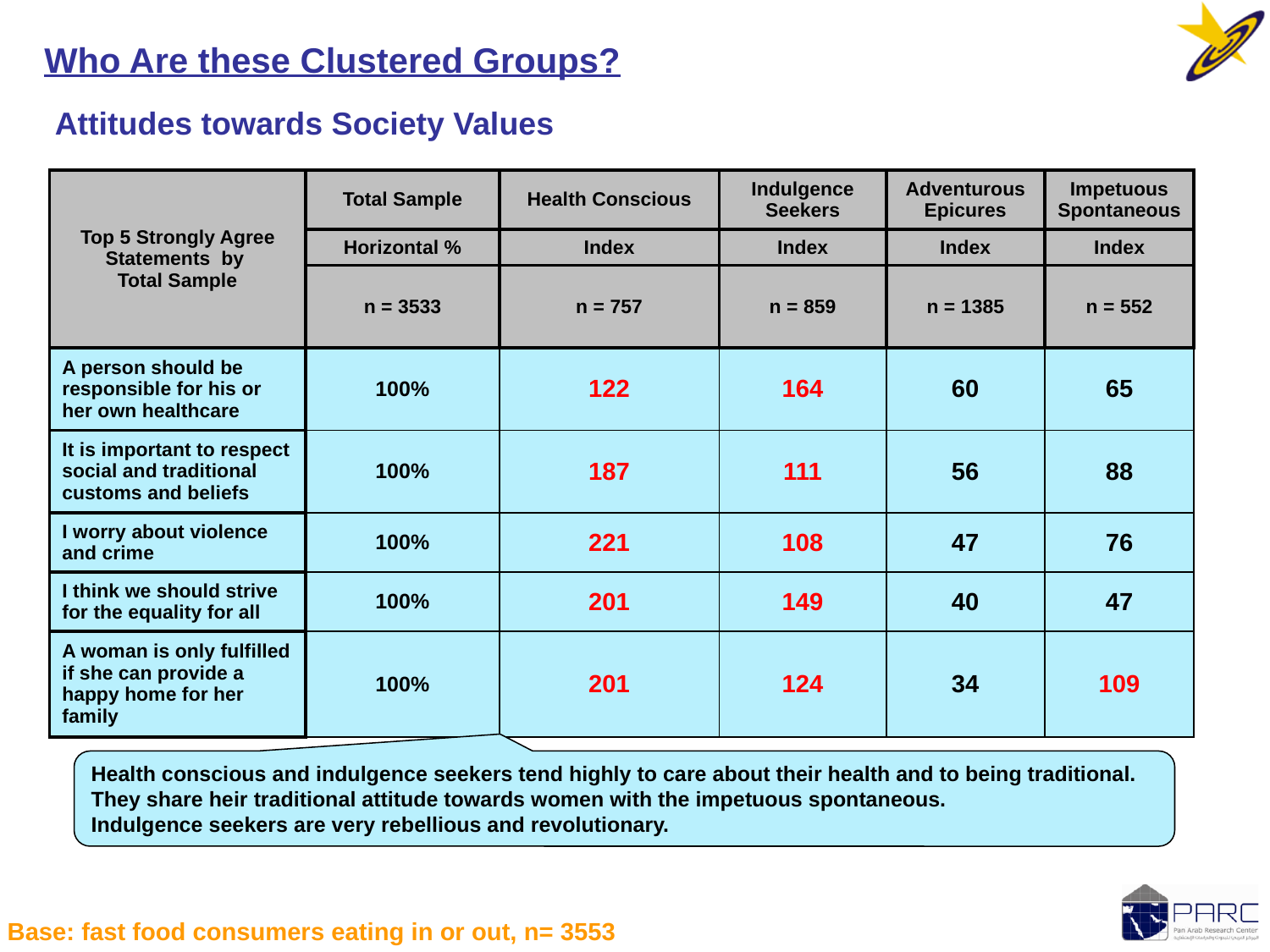

Who Are these Clustered Groups?
Attitudes towards Society Values
| Top 5 Strongly Agree Statements  by Total Sample | Total Sample | Health Conscious | Indulgence Seekers | Adventurous Epicures | Impetuous Spontaneous |
| --- | --- | --- | --- | --- | --- |
|  | Horizontal % | Index | Index | Index | Index |
|  | n = 3533 | n = 757 | n = 859 | n = 1385 | n = 552 |
| A person should be responsible for his or her own healthcare | 100% | 122 | 164 | 60 | 65 |
| It is important to respect social and traditional customs and beliefs | 100% | 187 | 111 | 56 | 88 |
| I worry about violence and crime | 100% | 221 | 108 | 47 | 76 |
| I think we should strive for the equality for all | 100% | 201 | 149 | 40 | 47 |
| A woman is only fulfilled if she can provide a happy home for her family | 100% | 201 | 124 | 34 | 109 |
Health conscious and indulgence seekers tend highly to care about their health and to being traditional. They share heir traditional attitude towards women with the impetuous spontaneous.
Indulgence seekers are very rebellious and revolutionary.
Base: fast food consumers eating in or out, n= 3553